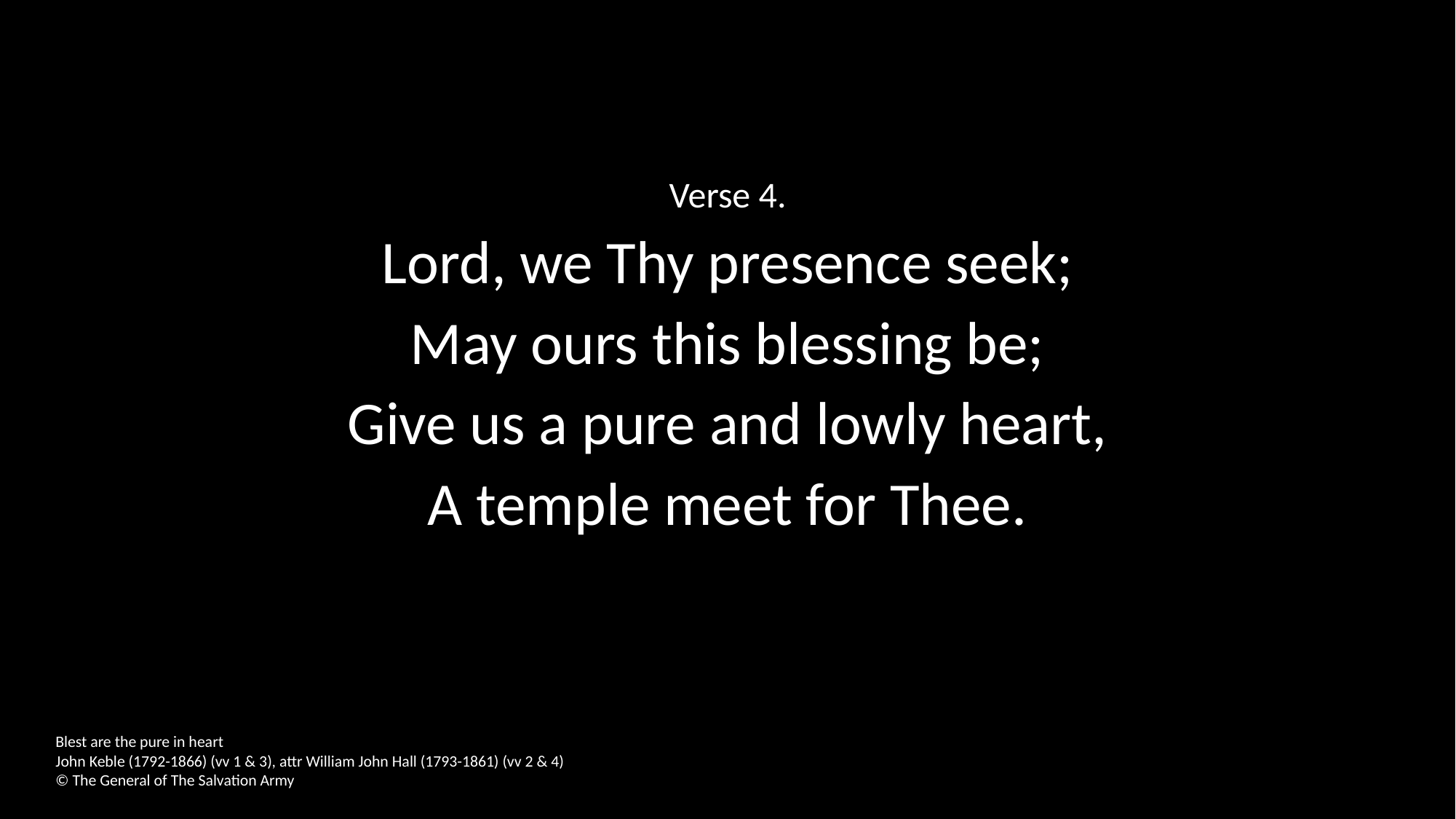

Verse 4.
Lord, we Thy presence seek;
May ours this blessing be;
Give us a pure and lowly heart,
A temple meet for Thee.
Blest are the pure in heart
John Keble (1792-1866) (vv 1 & 3), attr William John Hall (1793-1861) (vv 2 & 4)
© The General of The Salvation Army